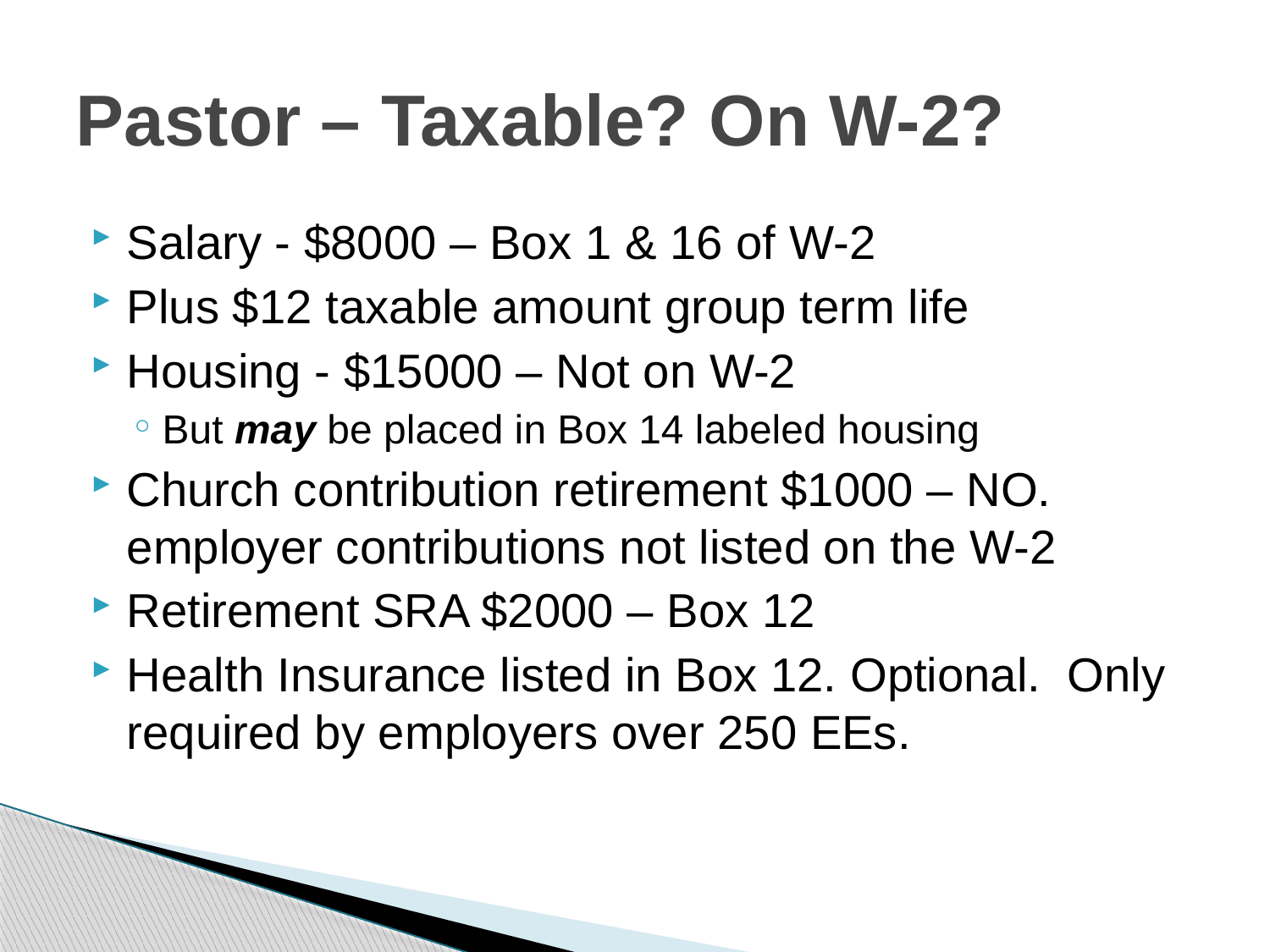

# Pastor – Taxable? On W-2?
Salary - $8000 – Box 1 & 16 of W-2
Plus $12 taxable amount group term life
Housing - $15000 – Not on W-2
But may be placed in Box 14 labeled housing
Church contribution retirement $1000 – NO. employer contributions not listed on the W-2
Retirement SRA $2000 – Box 12
Health Insurance listed in Box 12. Optional.  Only required by employers over 250 EEs.